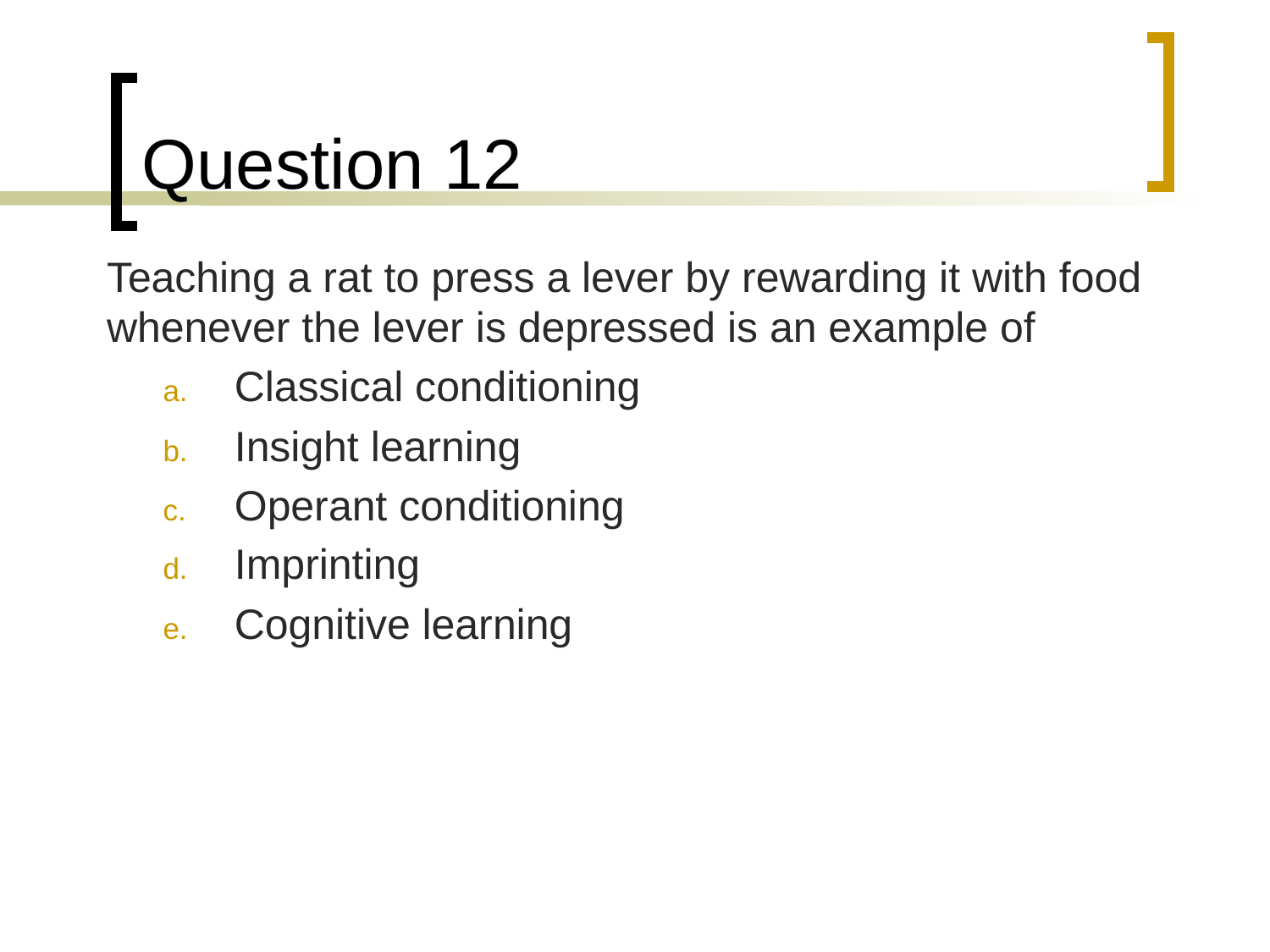

# Question 12
	Teaching a rat to press a lever by rewarding it with food whenever the lever is depressed is an example of
Classical conditioning
Insight learning
Operant conditioning
Imprinting
Cognitive learning